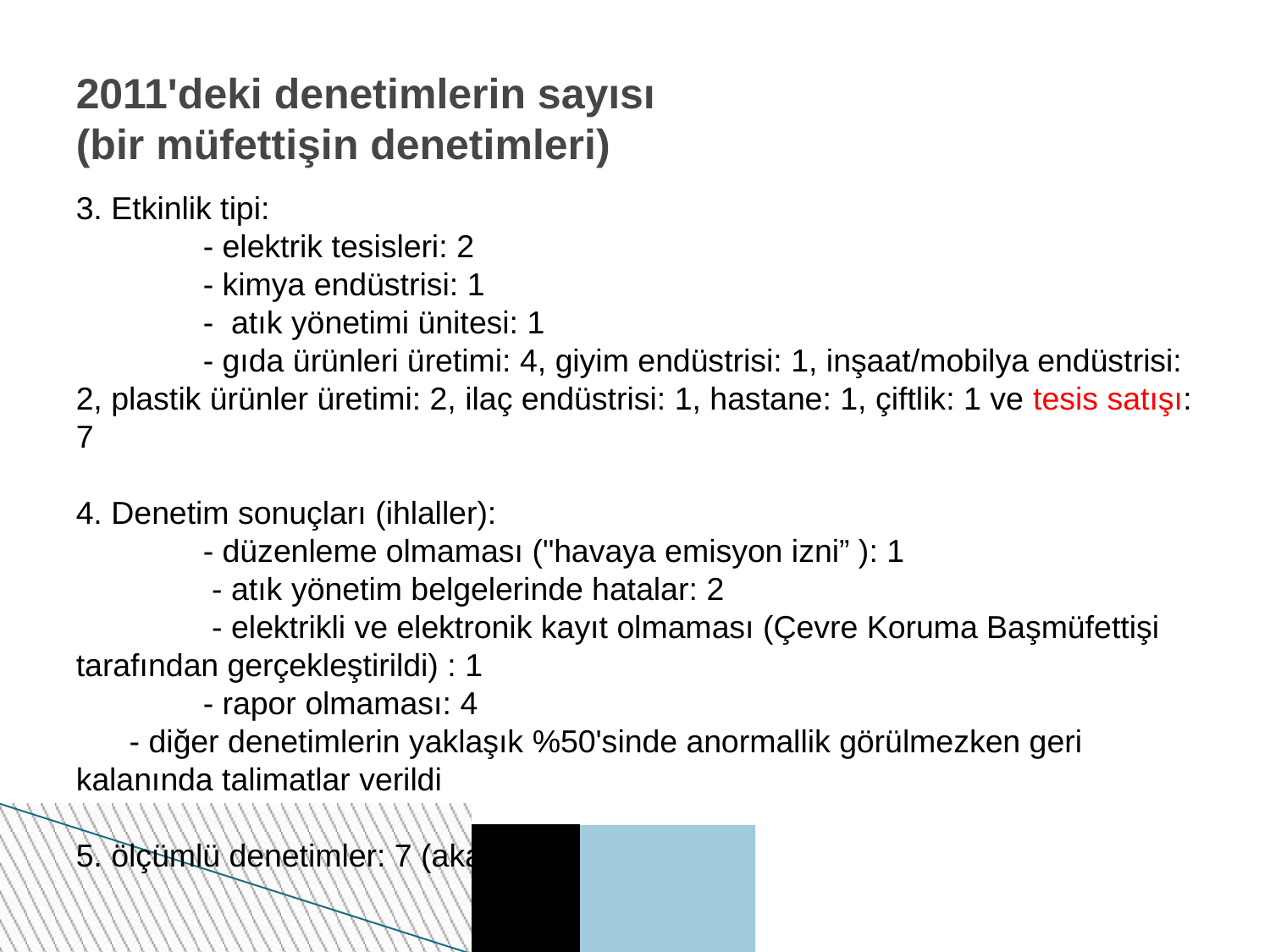

2011'deki denetimlerin sayısı
(bir müfettişin denetimleri)
3. Etkinlik tipi:
	- elektrik tesisleri: 2
	- kimya endüstrisi: 1
	-  atık yönetimi ünitesi: 1
	- gıda ürünleri üretimi: 4, giyim endüstrisi: 1, inşaat/mobilya endüstrisi: 2, plastik ürünler üretimi: 2, ilaç endüstrisi: 1, hastane: 1, çiftlik: 1 ve tesis satışı: 7

4. Denetim sonuçları (ihlaller):
 	- düzenleme olmaması ("havaya emisyon izni” ): 1
	 - atık yönetim belgelerinde hatalar: 2
	 - elektrikli ve elektronik kayıt olmaması (Çevre Koruma Başmüfettişi tarafından gerçekleştirildi) : 1
	- rapor olmaması: 4
      - diğer denetimlerin yaklaşık %50'sinde anormallik görülmezken geri kalanında talimatlar verildi

5. ölçümlü denetimler: 7 (akaryakıt)